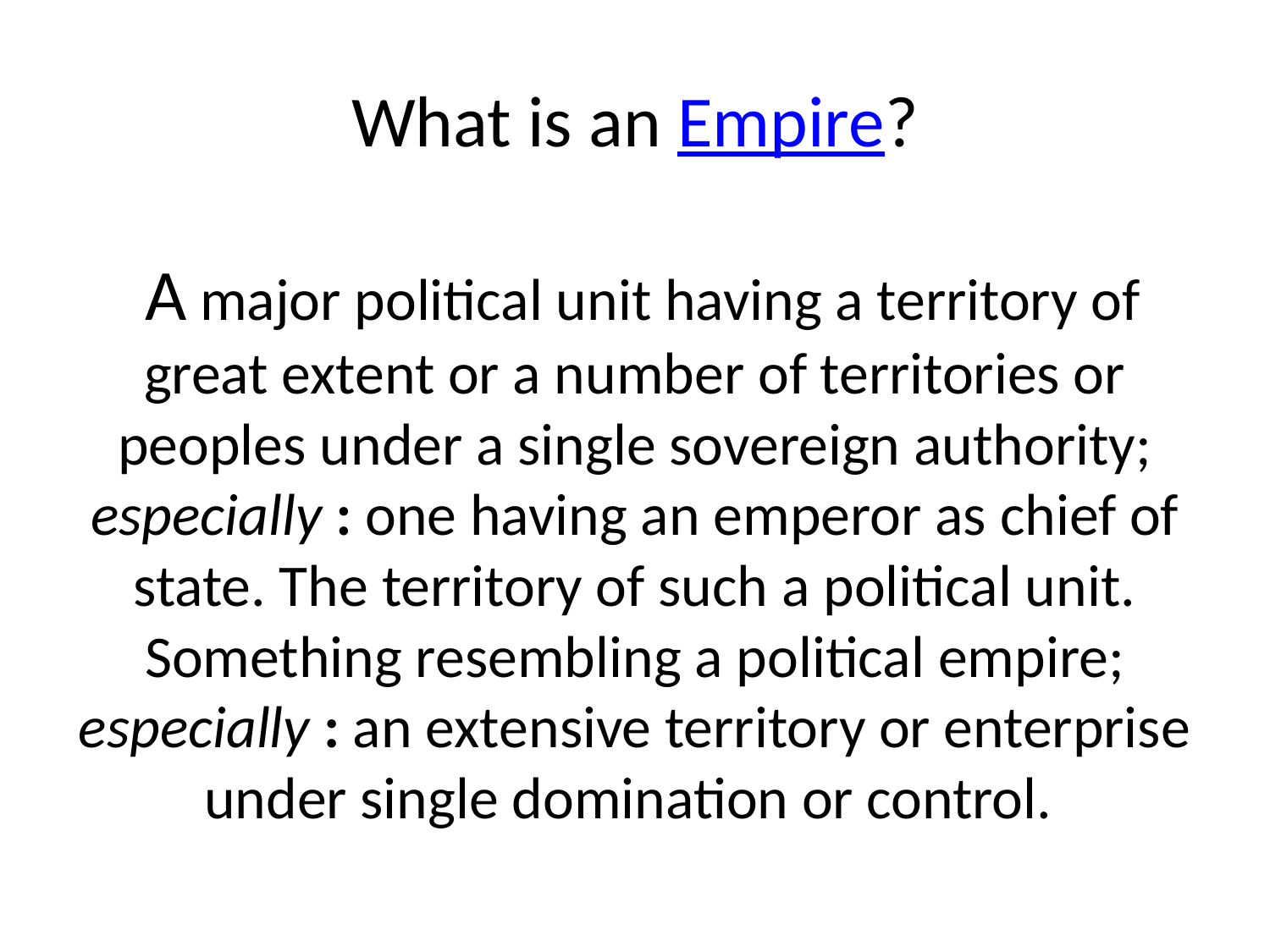

# What is an Empire? A major political unit having a territory of great extent or a number of territories or peoples under a single sovereign authority; especially : one having an emperor as chief of state. The territory of such a political unit. Something resembling a political empire; especially : an extensive territory or enterprise under single domination or control.